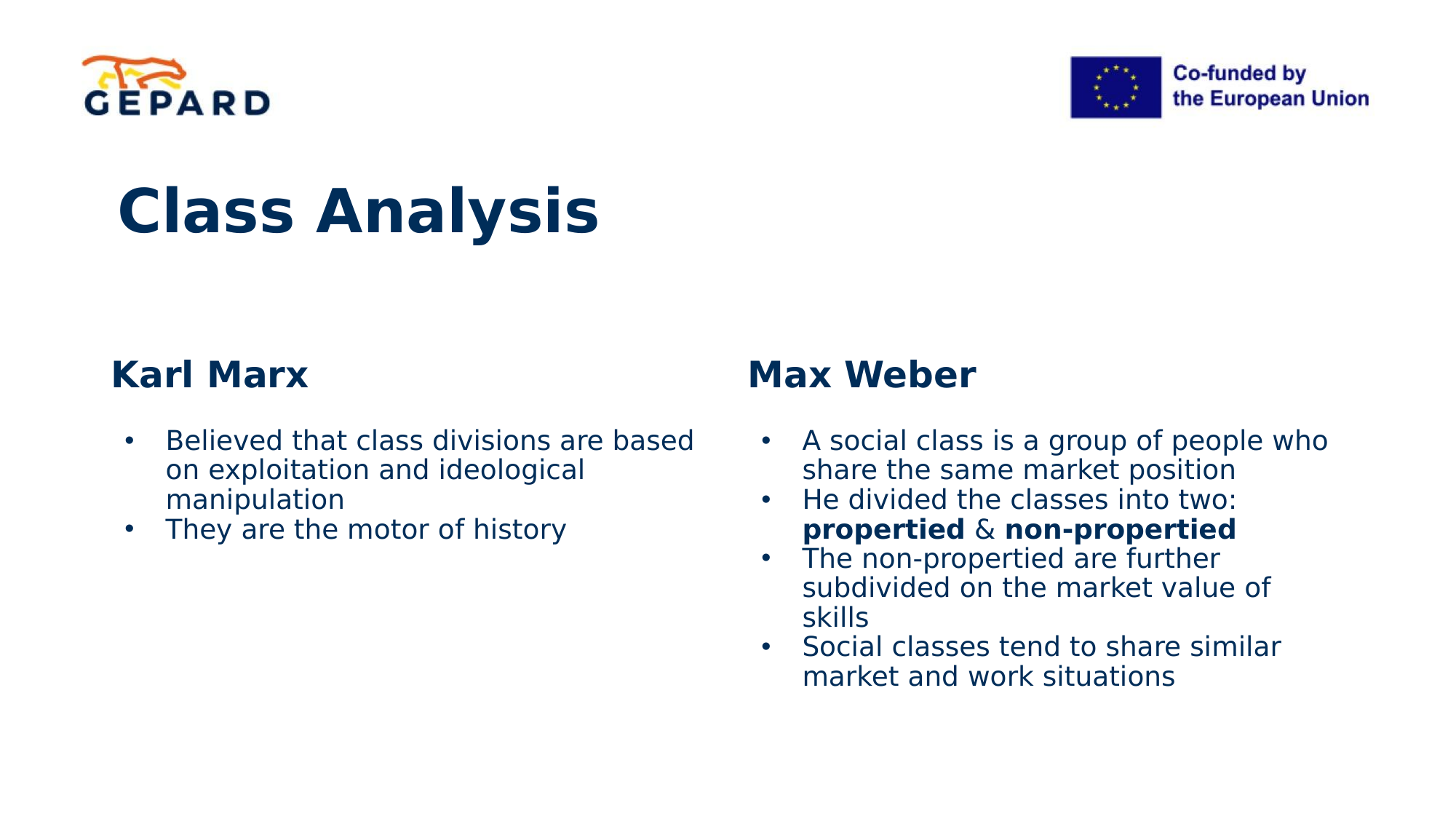

# Class Analysis

Karl Marx
Max Weber
A social class is a group of people who share the same market position
He divided the classes into two: propertied & non-propertied
The non-propertied are further subdivided on the market value of skills
Social classes tend to share similar market and work situations
Believed that class divisions are based on exploitation and ideological manipulation
They are the motor of history